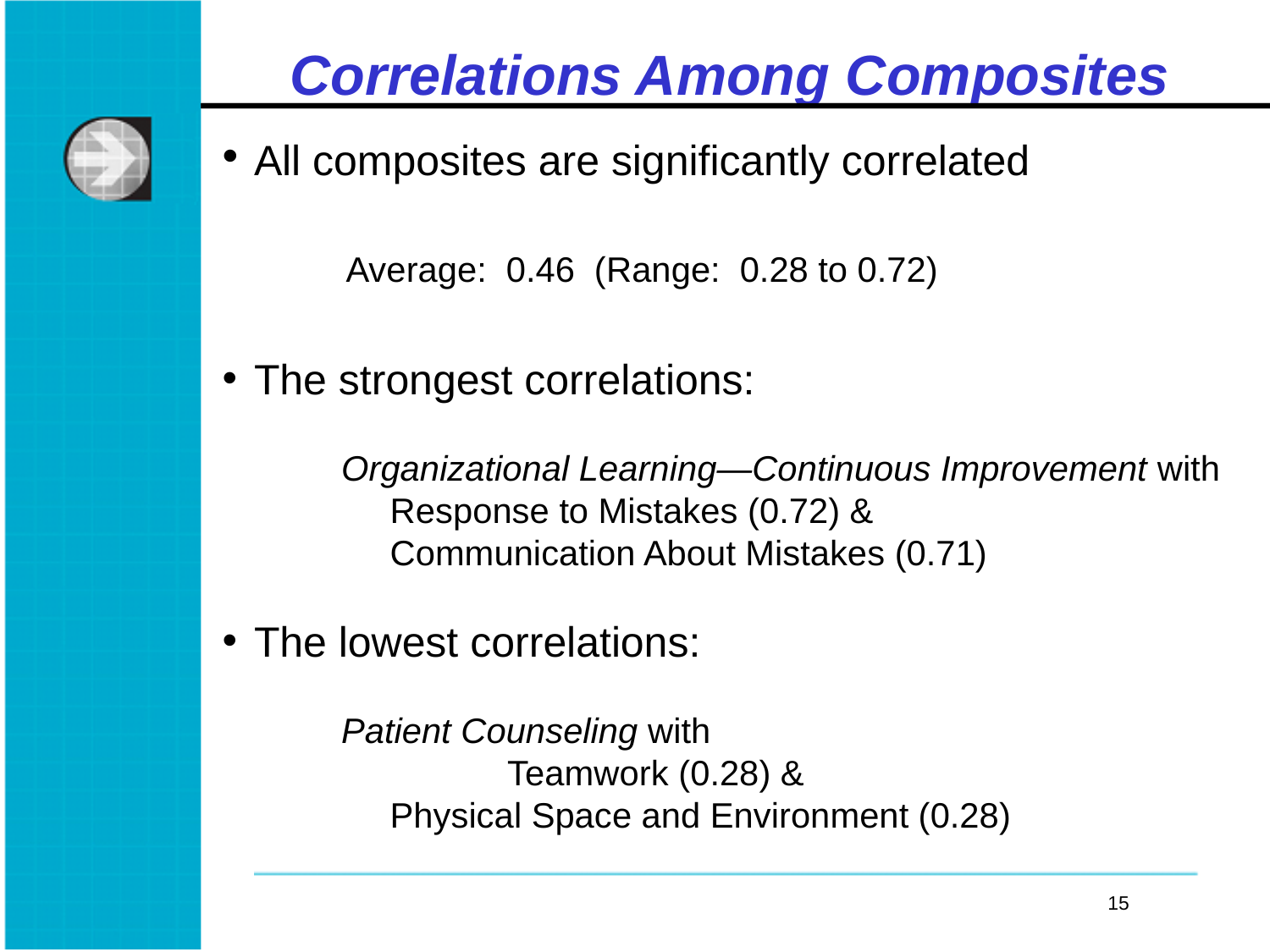

# Correlations Among Composites

All composites are significantly correlated

       Average:  0.46  (Range:  0.28 to 0.72)

The strongest correlations:

	Organizational Learning—Continuous Improvement with
	     Response to Mistakes (0.72) &
	     Communication About Mistakes (0.71)

The lowest correlations:

	Patient Counseling with
		    Teamwork (0.28) &
   	     Physical Space and Environment (0.28)